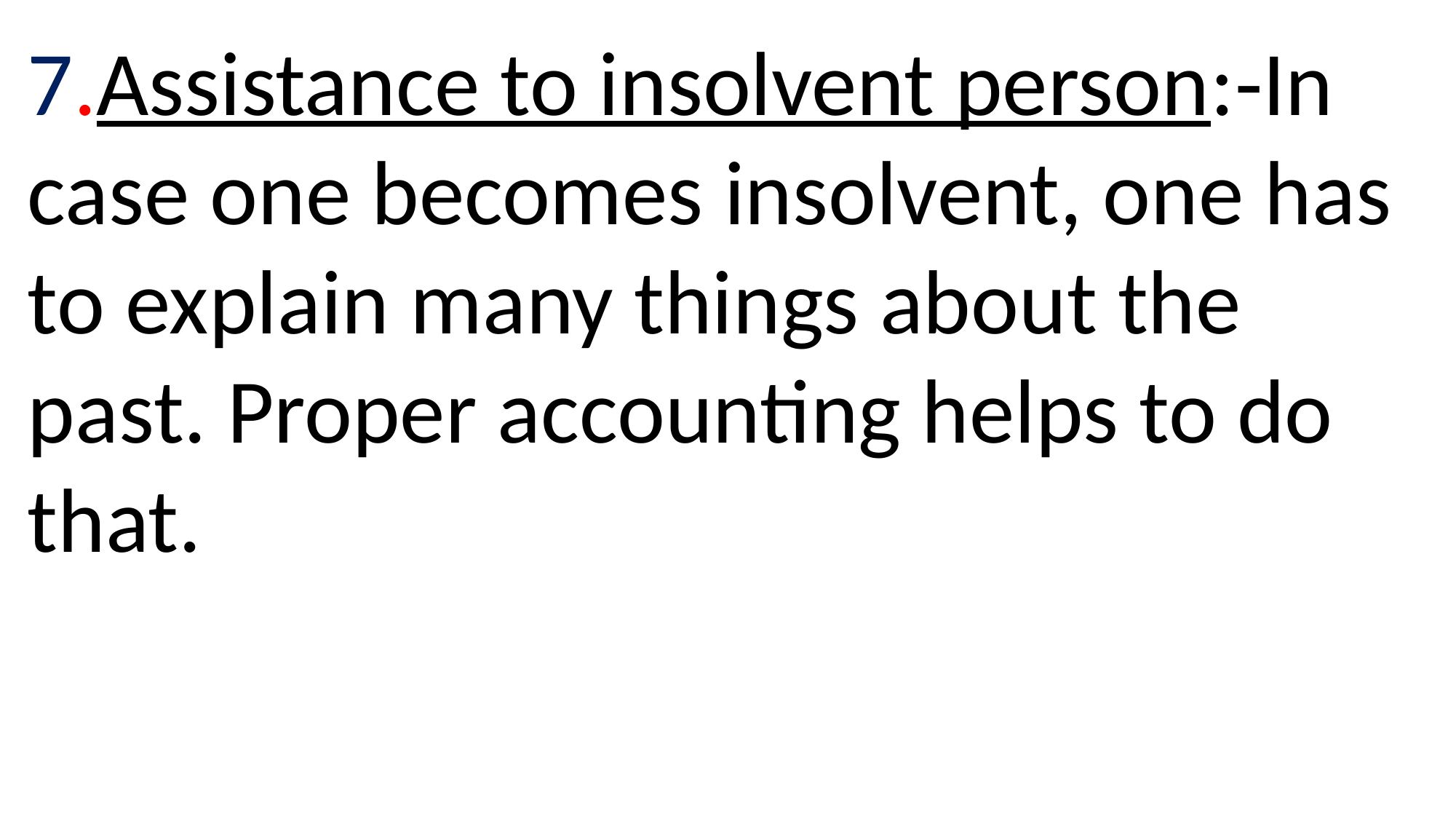

7.Assistance to insolvent person:-In case one becomes insolvent, one has to explain many things about the past. Proper accounting helps to do that.